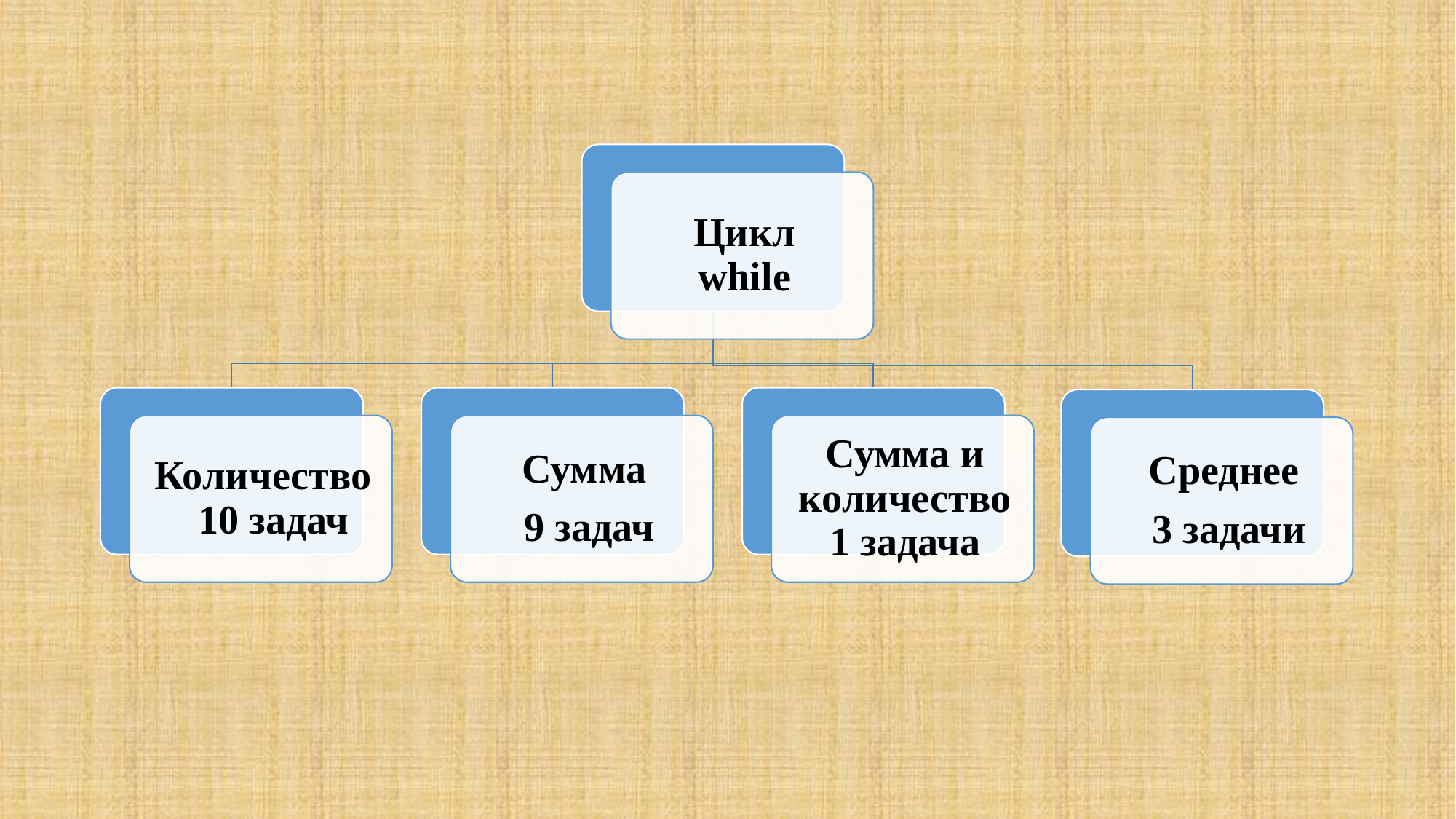

Цикл
while
Количество   10 задач
Сумма
 9 задач
Сумма и количество 1 задача
Среднее
 3 задачи